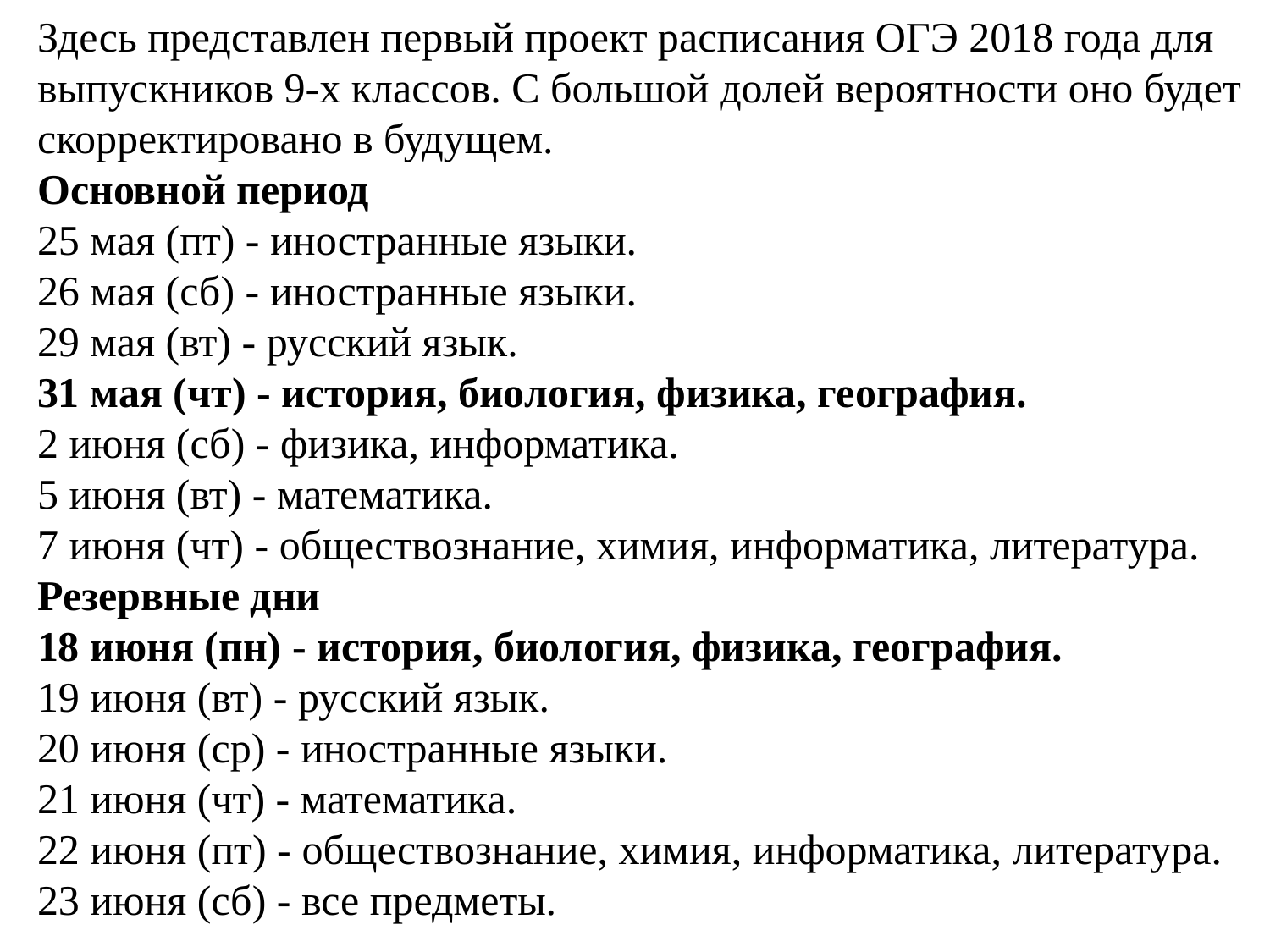

Здесь представлен первый проект расписания ОГЭ 2018 года для выпускников 9-х классов. С большой долей вероятности оно будет скорректировано в будущем.
Основной период
25 мая (пт) - иностранные языки.
26 мая (сб) - иностранные языки.
29 мая (вт) - русский язык.
31 мая (чт) - история, биология, физика, география.
2 июня (сб) - физика, информатика.
5 июня (вт) - математика.
7 июня (чт) - обществознание, химия, информатика, литература.
Резервные дни
18 июня (пн) - история, биология, физика, география.
19 июня (вт) - русский язык.
20 июня (ср) - иностранные языки.
21 июня (чт) - математика.
22 июня (пт) - обществознание, химия, информатика, литература.
23 июня (сб) - все предметы.

#